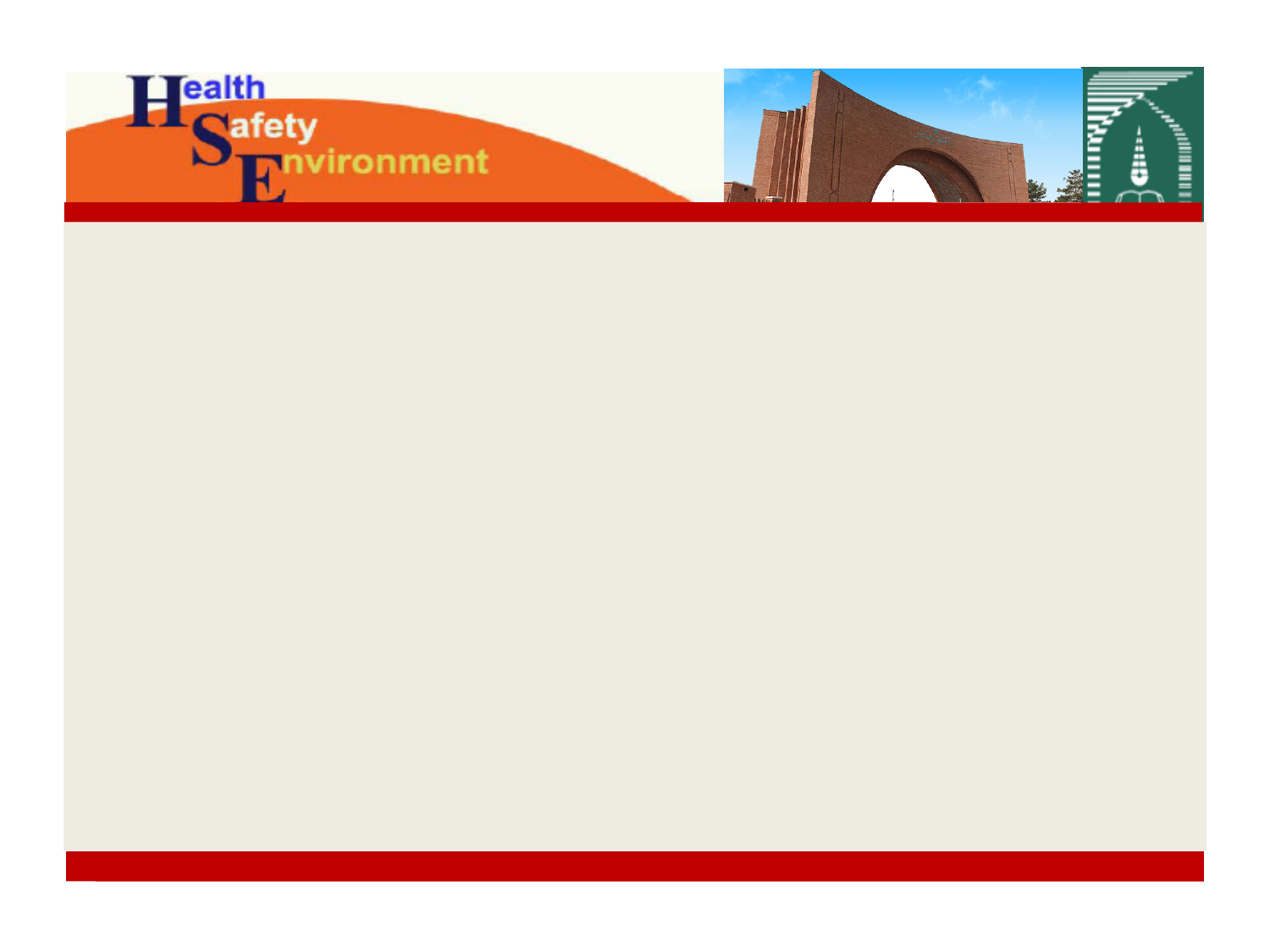

Content

HSE Role
Why lab safety?
Hazards
Risk assessment
Hazards control
Supervisor Responsibilities
Minimum Requirement
Mandatory Safety Rules